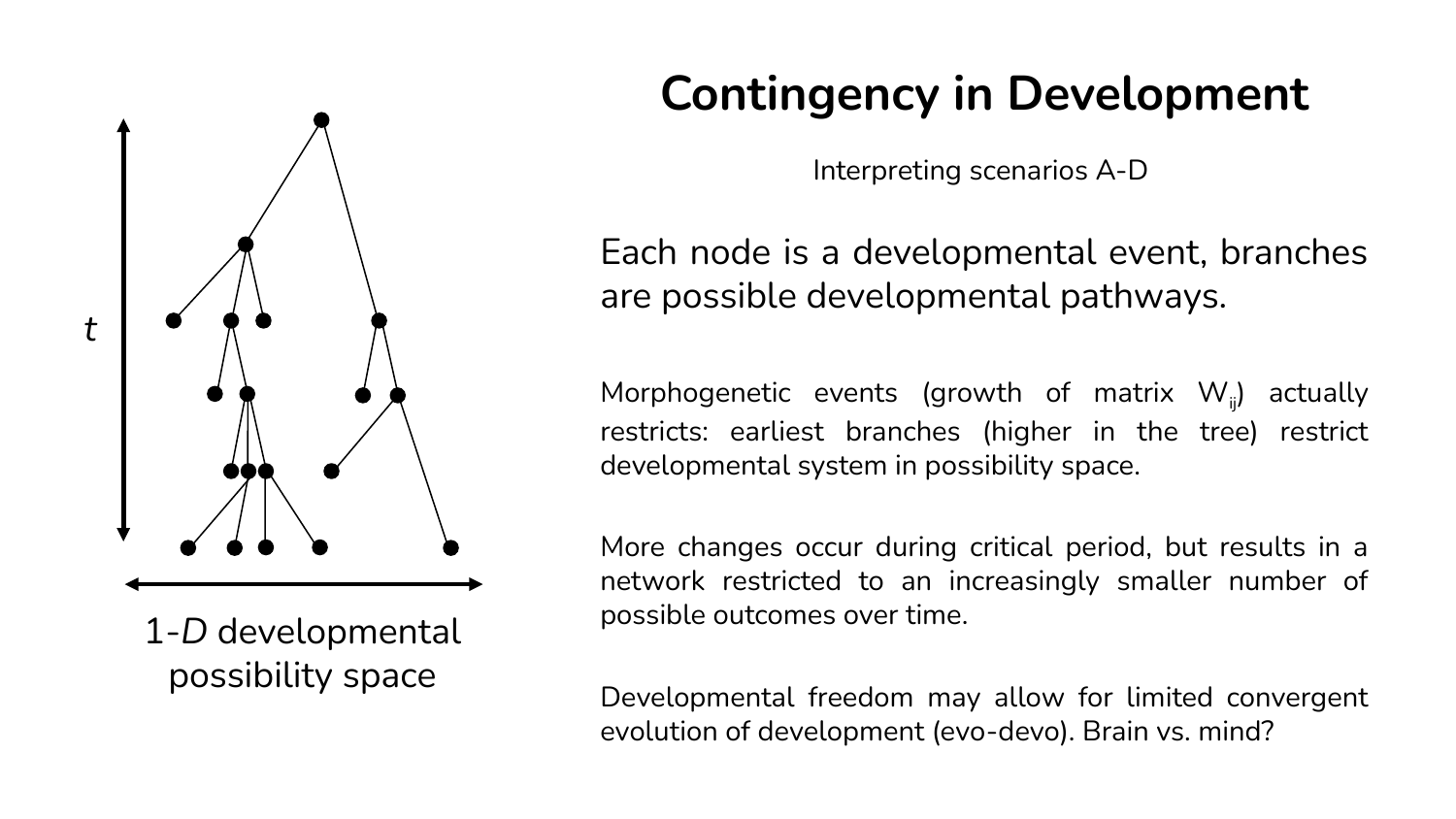

Contingency in Development

Interpreting scenarios A-D
Each node is a developmental event, branches are possible developmental pathways.

Morphogenetic events (growth of matrix Wij) actually restricts: earliest branches (higher in the tree) restrict developmental system in possibility space.

More changes occur during critical period, but results in a network restricted to an increasingly smaller number of possible outcomes over time.

Developmental freedom may allow for limited convergent evolution of development (evo-devo). Brain vs. mind?

t

1-D developmental
possibility space